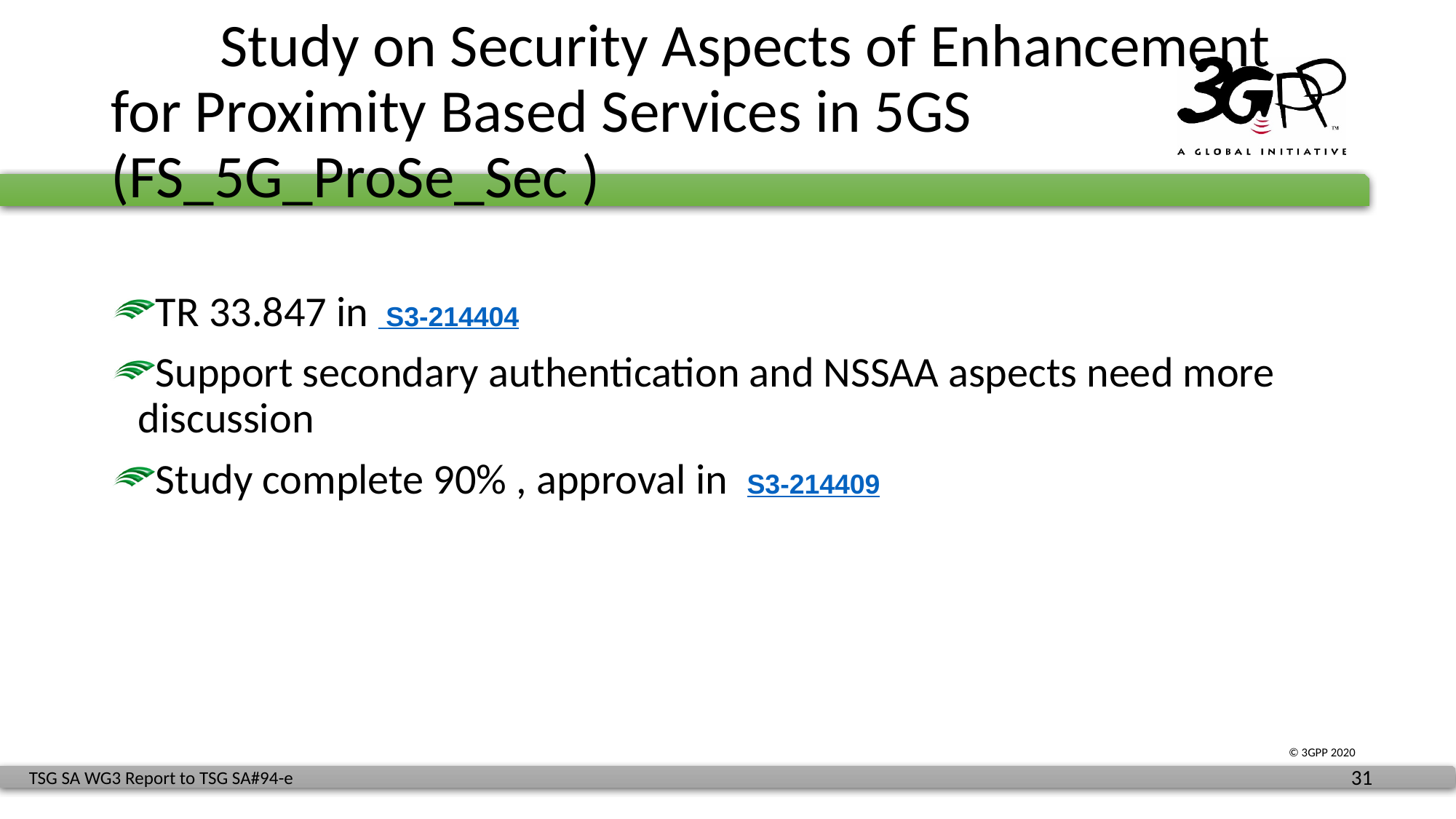

# Study on Security Aspects of Enhancement for Proximity Based Services in 5GS (FS_5G_ProSe_Sec )

TR 33.847 in  S3-214404
Support secondary authentication and NSSAA aspects need more discussion
Study complete 90% , approval in  S3-214409